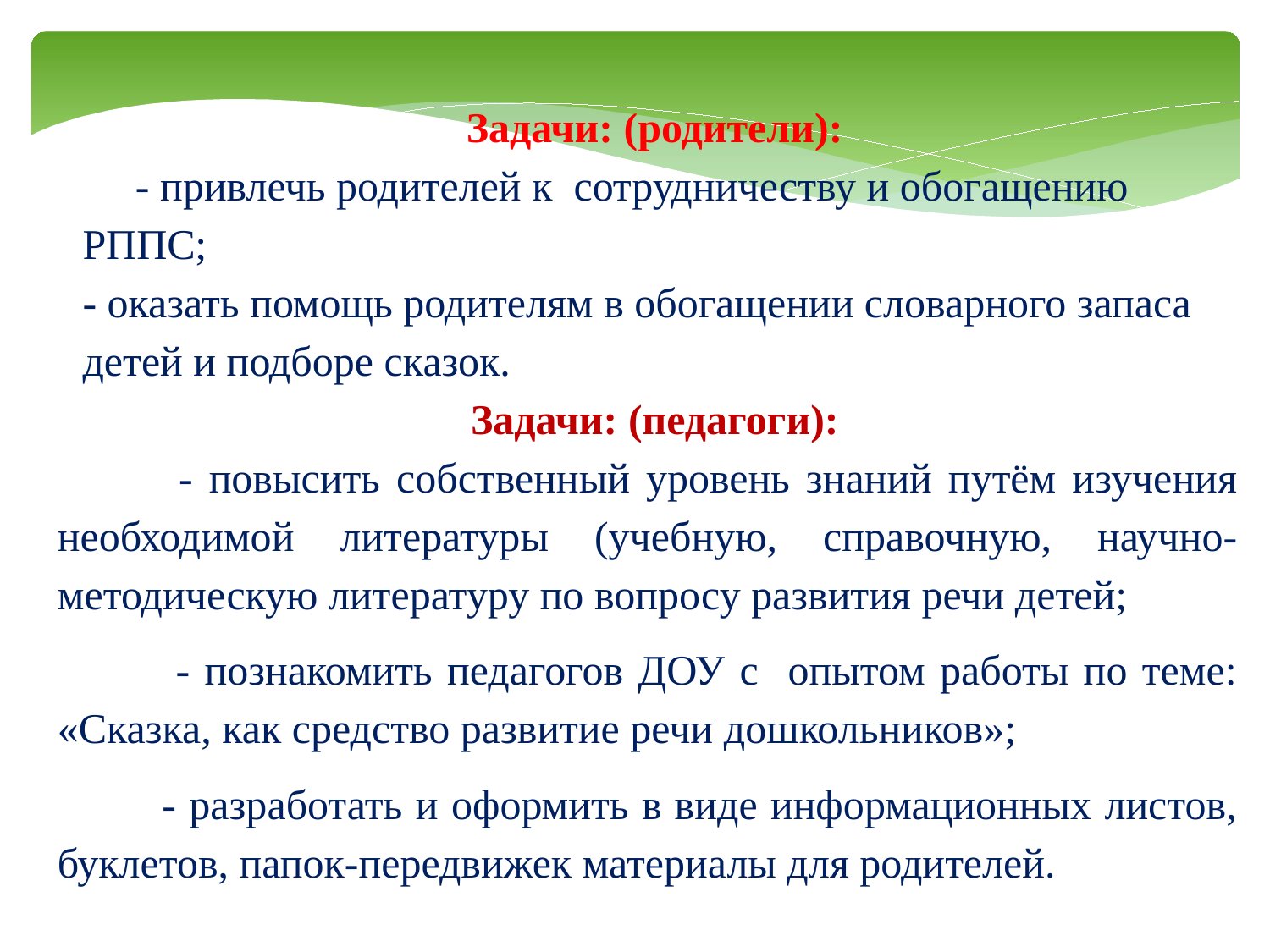

Задачи: (родители):
     - привлечь родителей к  сотрудничеству и обогащению РППС;
- оказать помощь родителям в обогащении словарного запаса детей и подборе сказок.
Задачи: (педагоги):
        - повысить собственный уровень знаний путём изучения необходимой литературы (учебную, справочную, научно-методическую литературу по вопросу развития речи детей;
        - познакомить педагогов ДОУ с  опытом работы по теме: «Сказка, как средство развитие речи дошкольников»;
        - разработать и оформить в виде информационных листов, буклетов, папок-передвижек материалы для родителей.